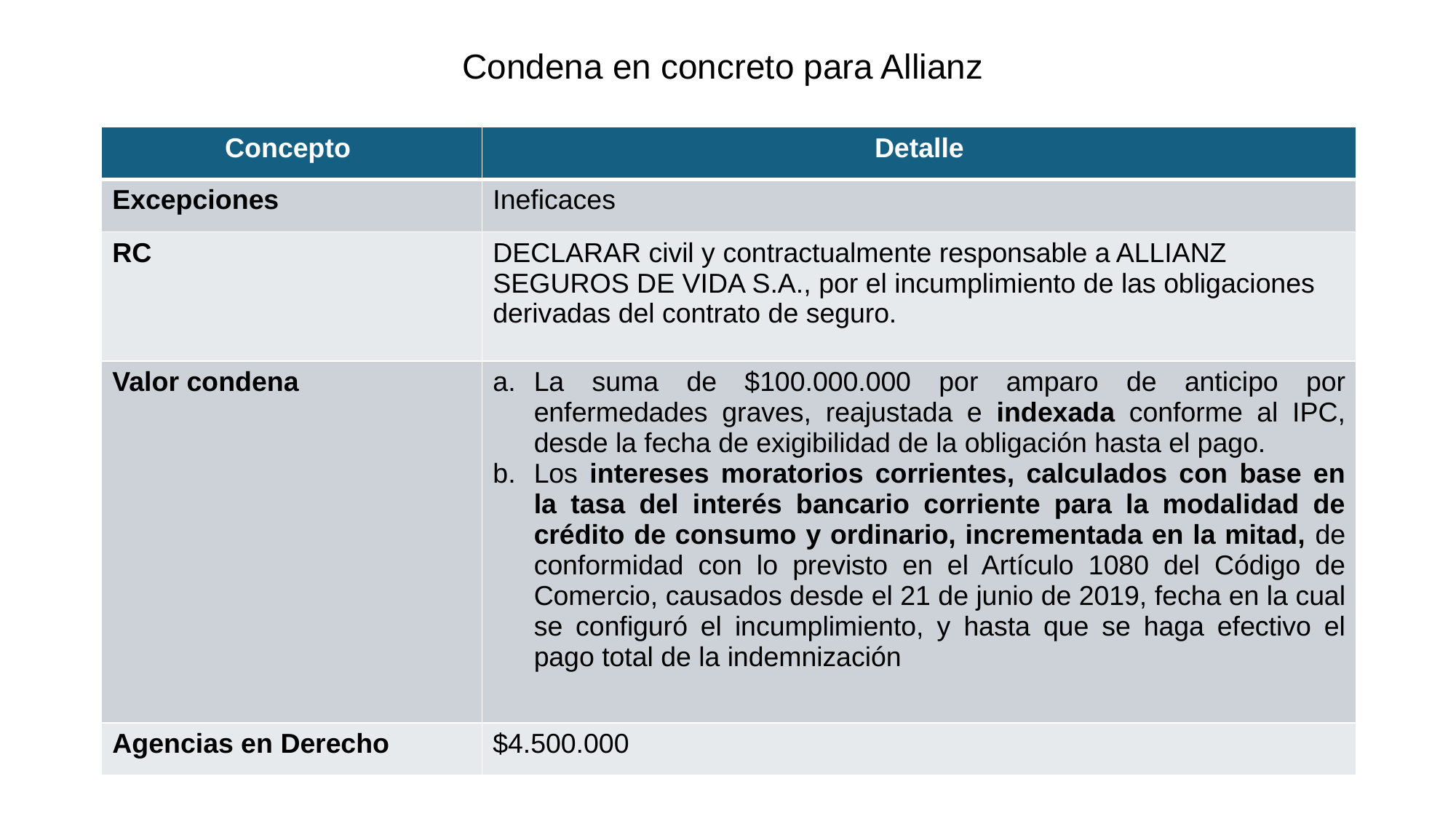

# Condena en concreto para Allianz
| Concepto | Detalle |
| --- | --- |
| Excepciones | Ineficaces |
| RC | DECLARAR civil y contractualmente responsable a ALLIANZ SEGUROS DE VIDA S.A., por el incumplimiento de las obligaciones derivadas del contrato de seguro. |
| Valor condena | La suma de $100.000.000 por amparo de anticipo por enfermedades graves, reajustada e indexada conforme al IPC, desde la fecha de exigibilidad de la obligación hasta el pago. Los intereses moratorios corrientes, calculados con base en la tasa del interés bancario corriente para la modalidad de crédito de consumo y ordinario, incrementada en la mitad, de conformidad con lo previsto en el Artículo 1080 del Código de Comercio, causados desde el 21 de junio de 2019, fecha en la cual se configuró el incumplimiento, y hasta que se haga efectivo el pago total de la indemnización |
| Agencias en Derecho | $4.500.000 |